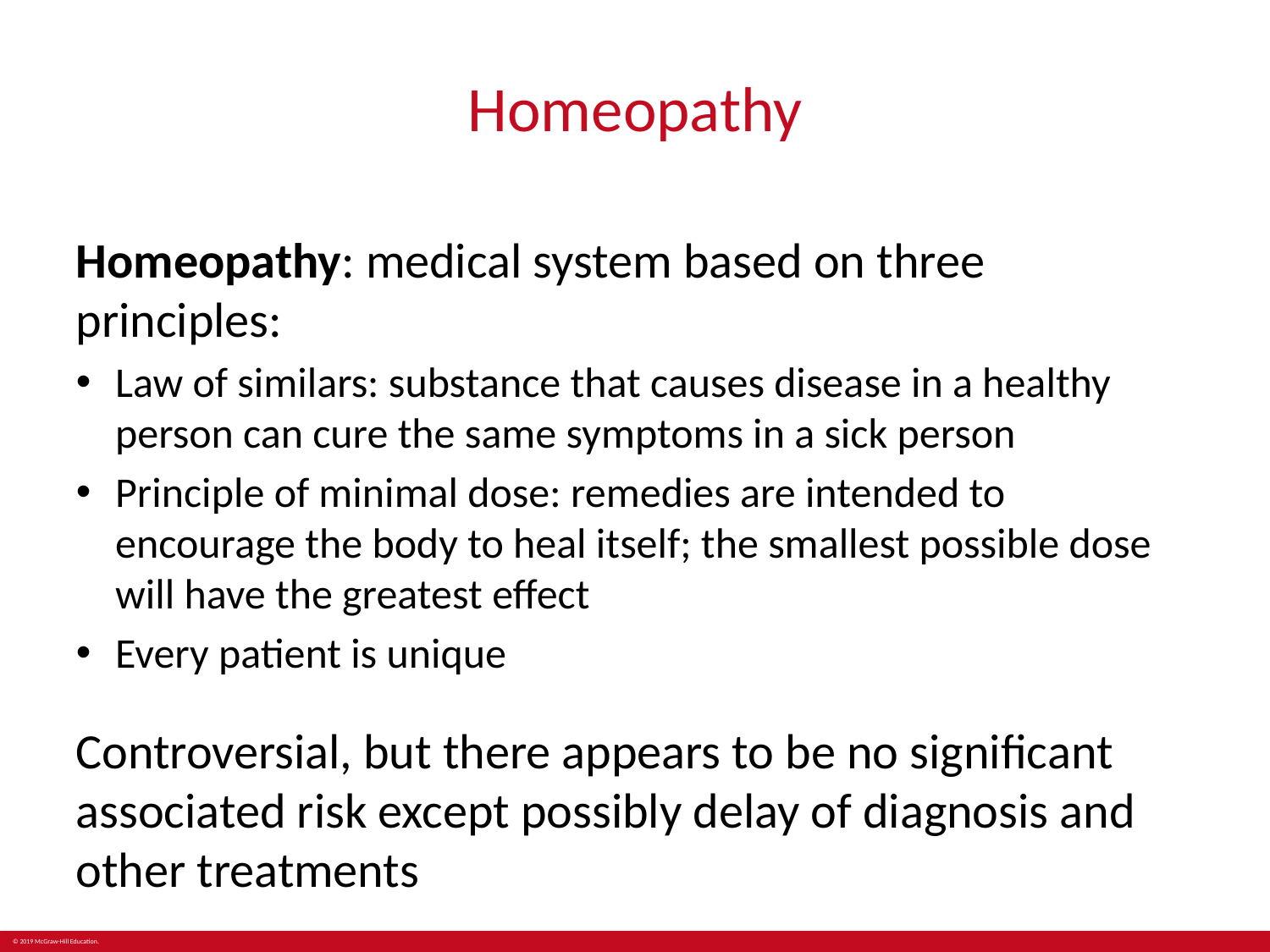

# Homeopathy
Homeopathy: medical system based on three principles:
Law of similars: substance that causes disease in a healthy person can cure the same symptoms in a sick person
Principle of minimal dose: remedies are intended to encourage the body to heal itself; the smallest possible dose will have the greatest effect
Every patient is unique
Controversial, but there appears to be no significant associated risk except possibly delay of diagnosis and other treatments